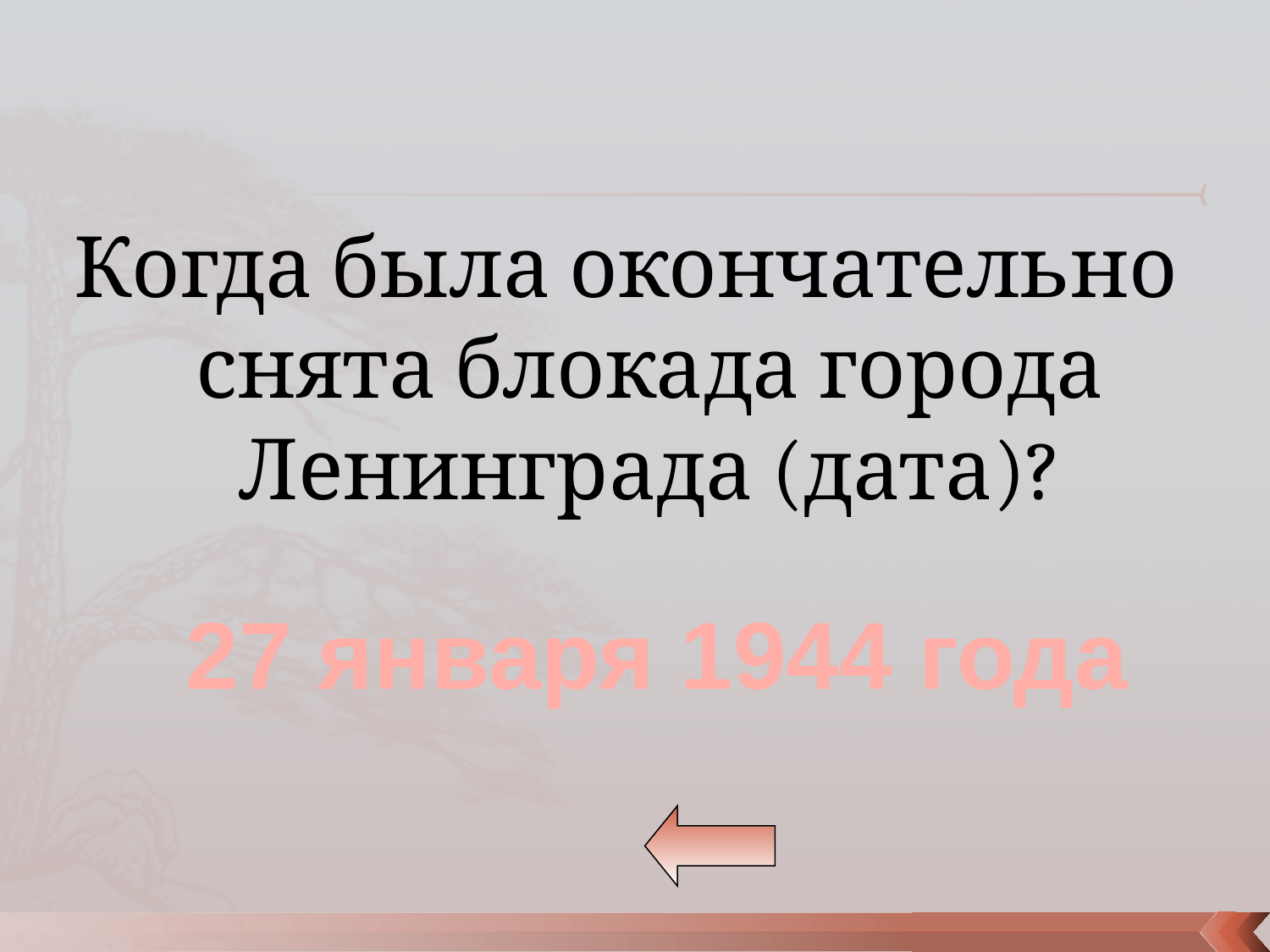

Когда была окончательно снята блокада города Ленинграда (дата)?
27 января 1944 года